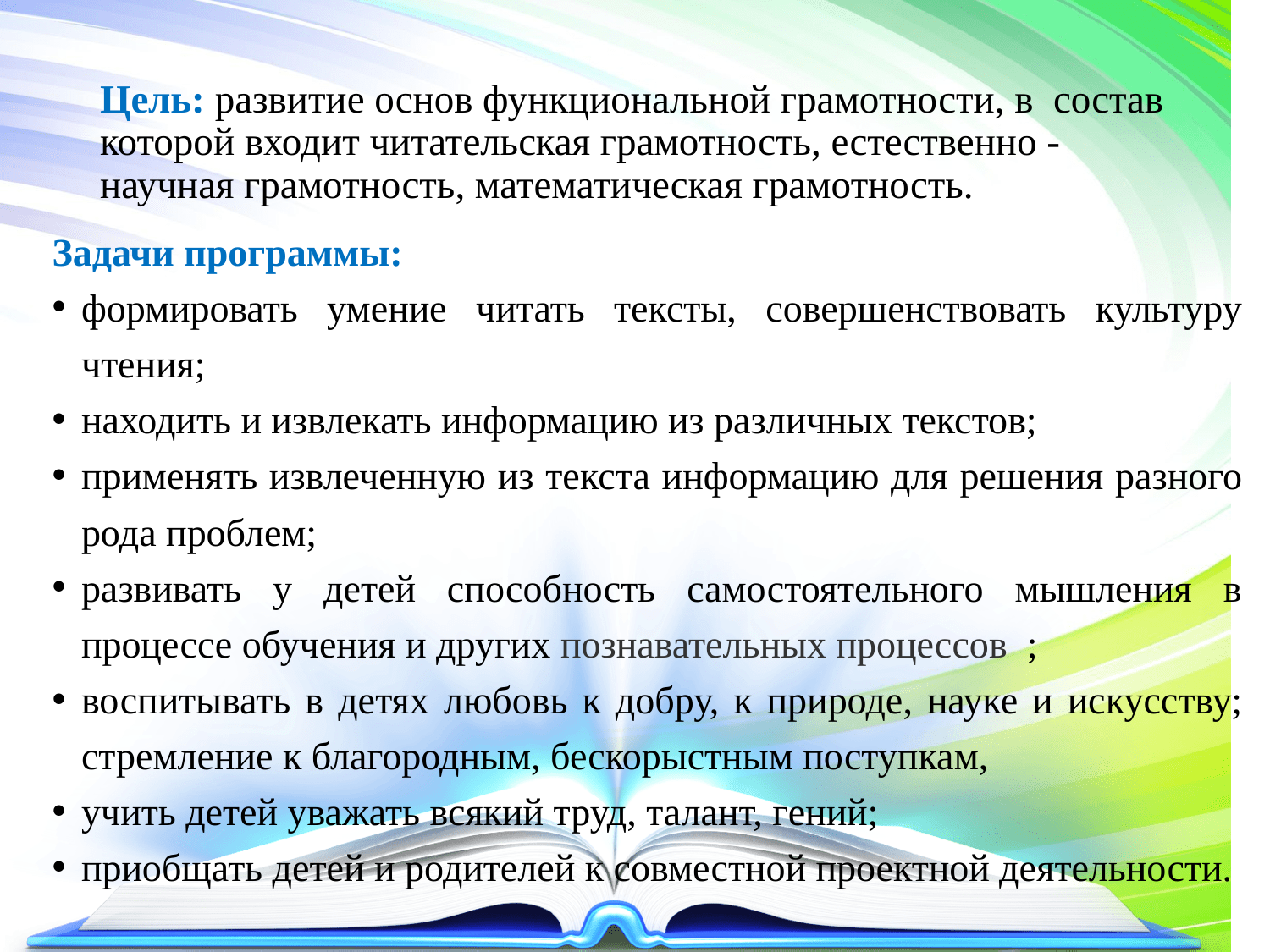

# Цель: развитие основ функциональной грамотности, в  состав которой входит читательская грамотность, естественно - научная грамотность, математическая грамотность.
Задачи программы:
формировать умение читать тексты, совершенствовать культуру чтения;
находить и извлекать информацию из различных текстов;
применять извлеченную из текста информацию для решения разного рода проблем;
развивать у детей способность самостоятельного мышления в процессе обучения и других познавательных процессов  ;
воспитывать в детях любовь к добру, к природе, науке и искусству; стремление к благородным, бескорыстным поступкам,
учить детей уважать всякий труд, талант, гений;
приобщать детей и родителей к совместной проектной деятельности.